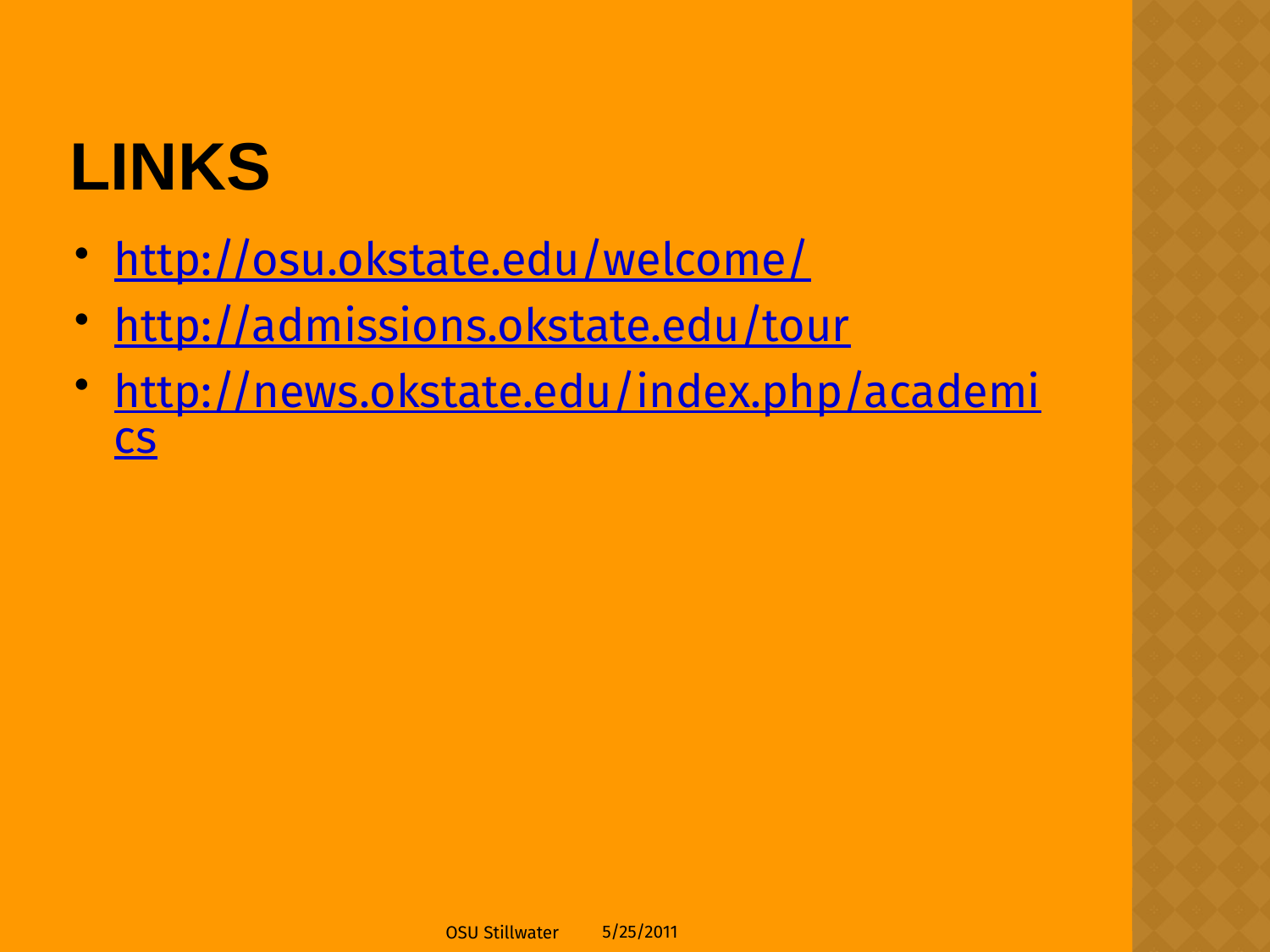

# Links
http://osu.okstate.edu/welcome/
http://admissions.okstate.edu/tour
http://news.okstate.edu/index.php/academics

OSU Stillwater
5/25/2011